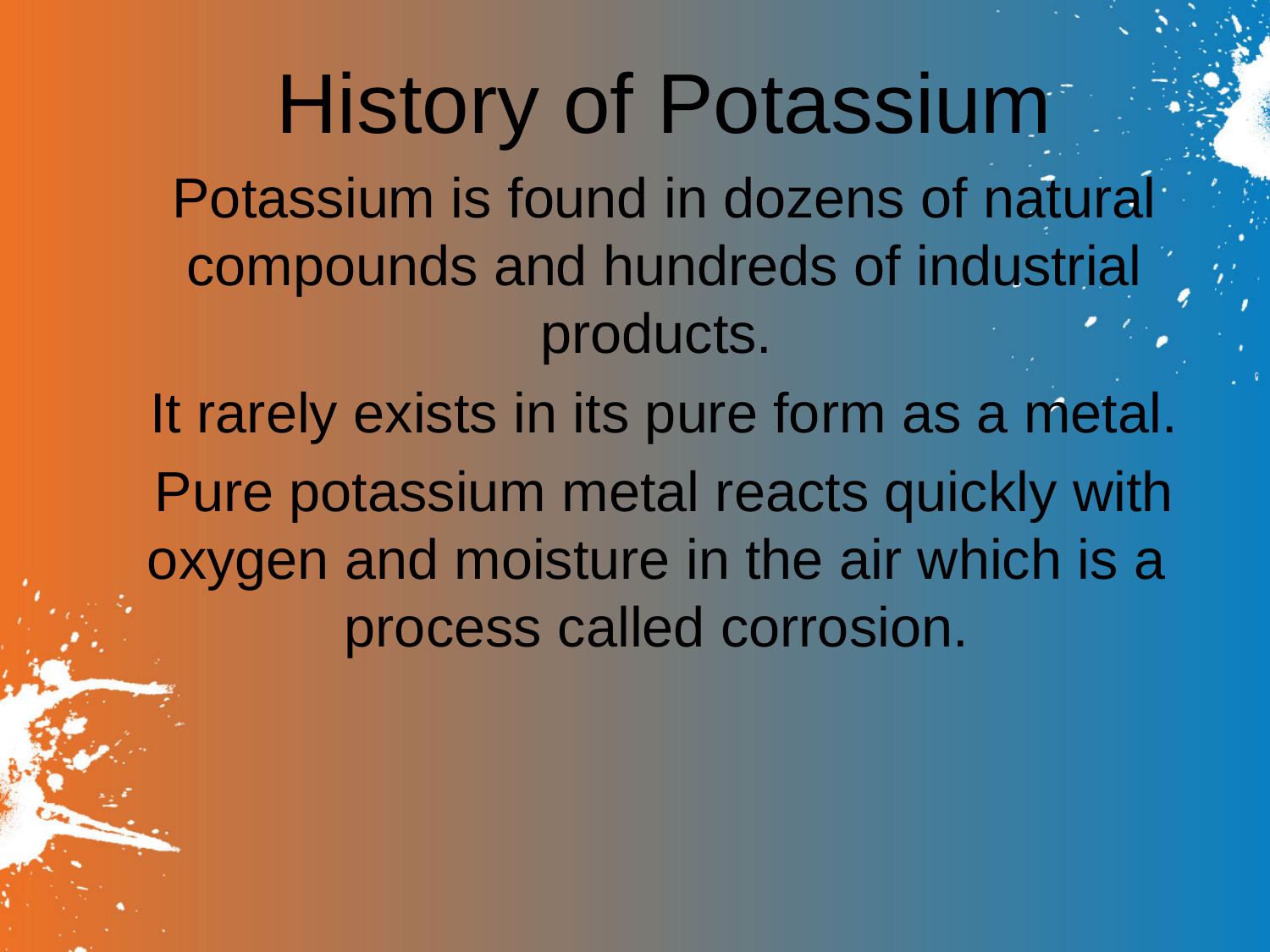

History of Potassium
Potassium is found in dozens of natural compounds and hundreds of industrial products.
It rarely exists in its pure form as a metal.
Pure potassium metal reacts quickly with oxygen and moisture in the air which is a  process called corrosion.